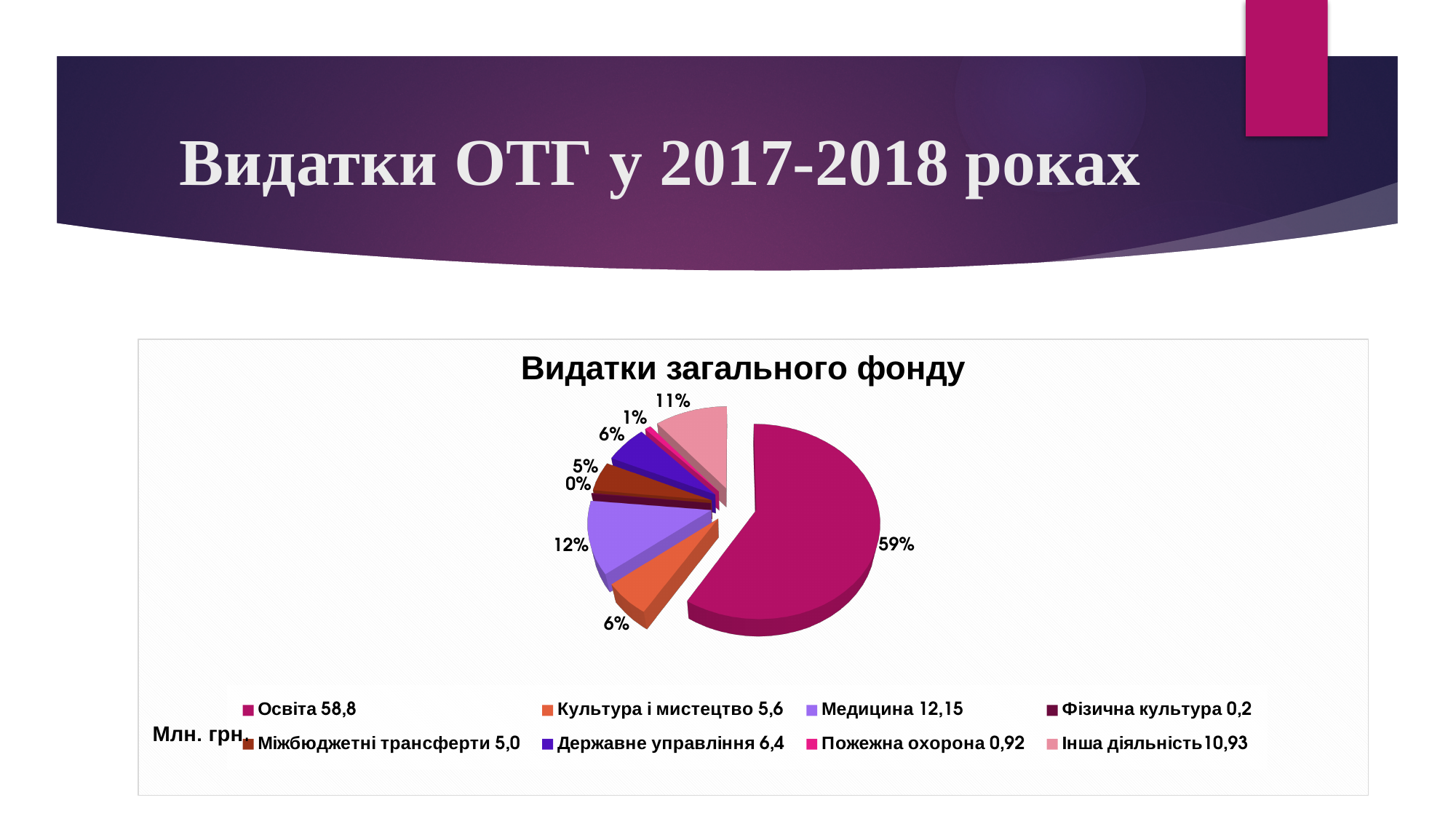

# Видатки ОТГ у 2017-2018 роках

[unsupported chart]

Млн. грн.